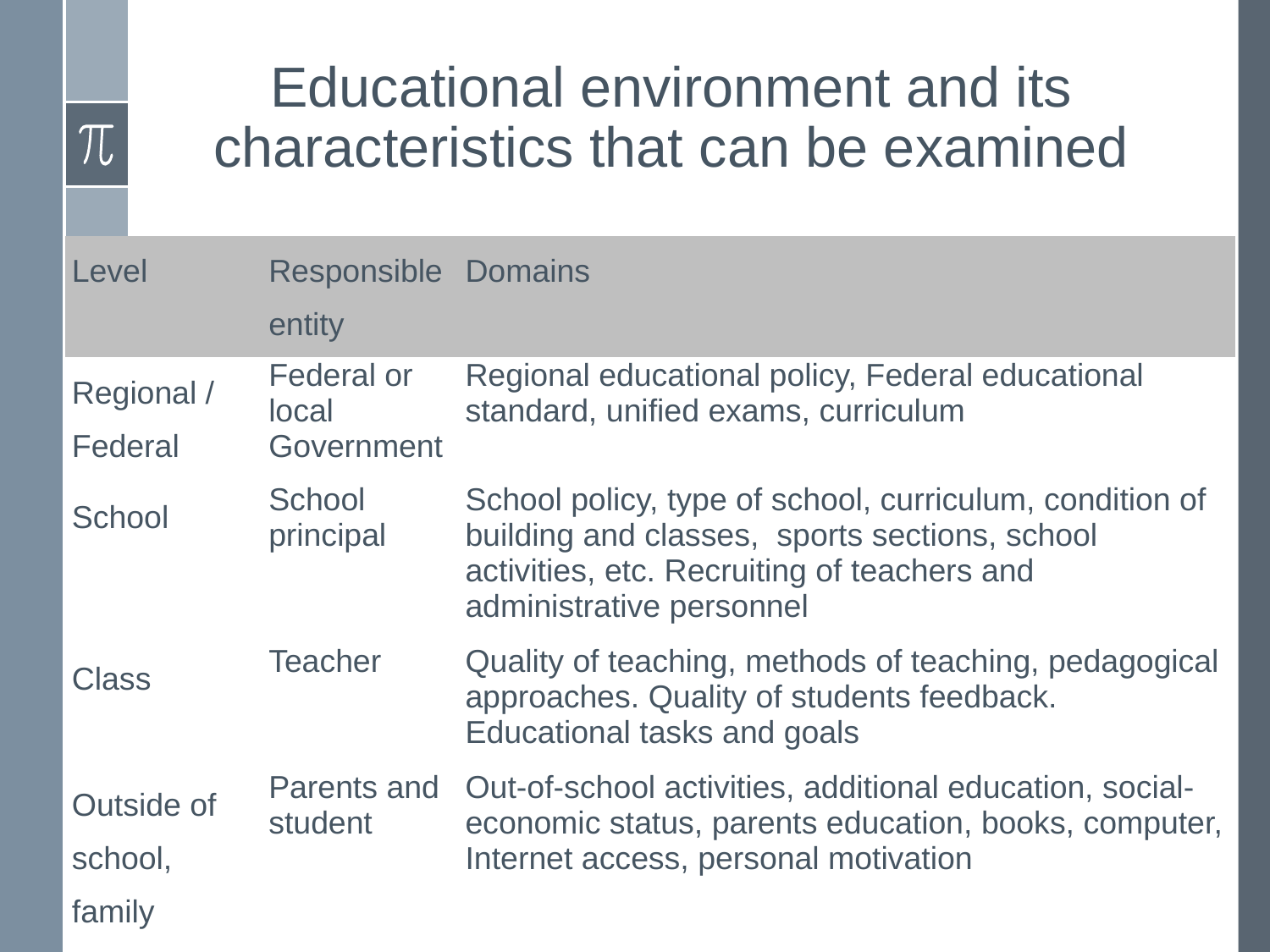

# Educational environment and its characteristics that can be examined
| Level | Responsible entity | Domains |
| --- | --- | --- |
| Regional / Federal | Federal or local Government | Regional educational policy, Federal educational standard, unified exams, curriculum |
| School | School principal | School policy, type of school, curriculum, condition of building and classes, sports sections, school activities, etc. Recruiting of teachers and administrative personnel |
| Class | Teacher | Quality of teaching, methods of teaching, pedagogical approaches. Quality of students feedback. Educational tasks and goals |
| Outside of school, family | Parents and student | Out-of-school activities, additional education, social-economic status, parents education, books, computer, Internet access, personal motivation |